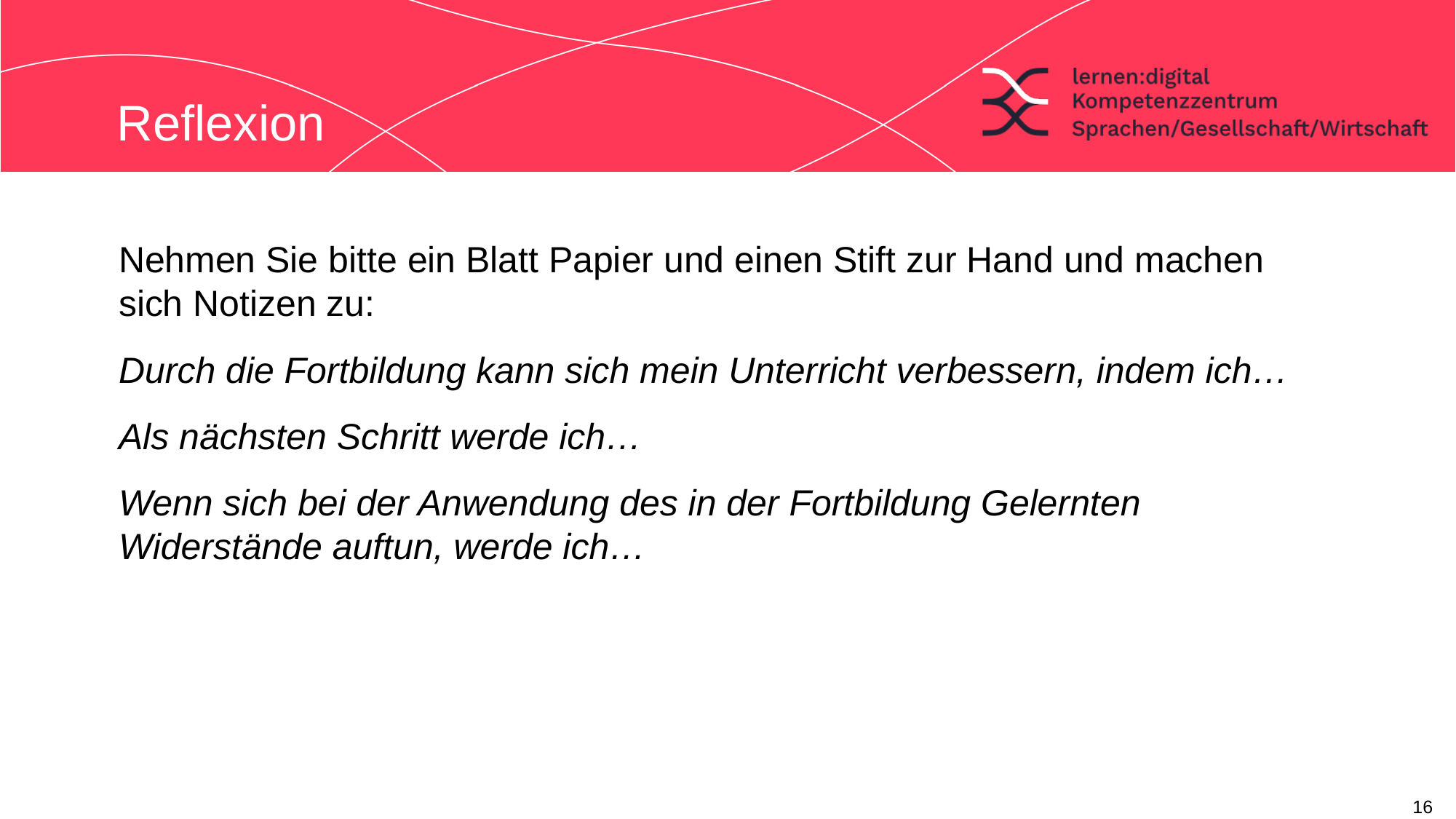

# Reflexion
Nehmen Sie bitte ein Blatt Papier und einen Stift zur Hand und machen sich Notizen zu:
Durch die Fortbildung kann sich mein Unterricht verbessern, indem ich…
Als nächsten Schritt werde ich…
Wenn sich bei der Anwendung des in der Fortbildung Gelernten Widerstände auftun, werde ich…

16